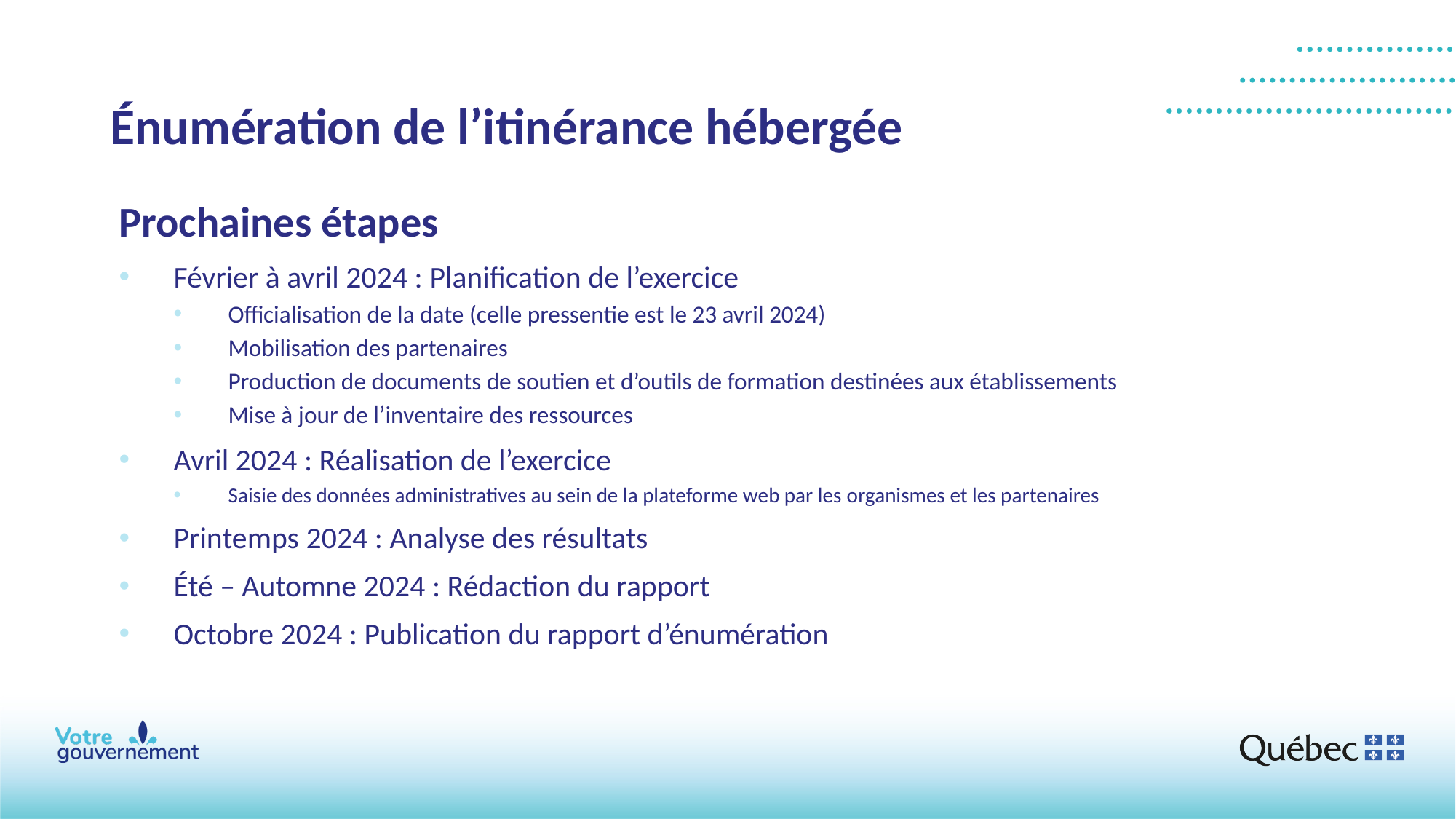

# Énumération de l’itinérance hébergée
Prochaines étapes
Février à avril 2024 : Planification de l’exercice
Officialisation de la date (celle pressentie est le 23 avril 2024)
Mobilisation des partenaires
Production de documents de soutien et d’outils de formation destinées aux établissements
Mise à jour de l’inventaire des ressources
Avril 2024 : Réalisation de l’exercice
Saisie des données administratives au sein de la plateforme web par les organismes et les partenaires
Printemps 2024 : Analyse des résultats
Été – Automne 2024 : Rédaction du rapport
Octobre 2024 : Publication du rapport d’énumération